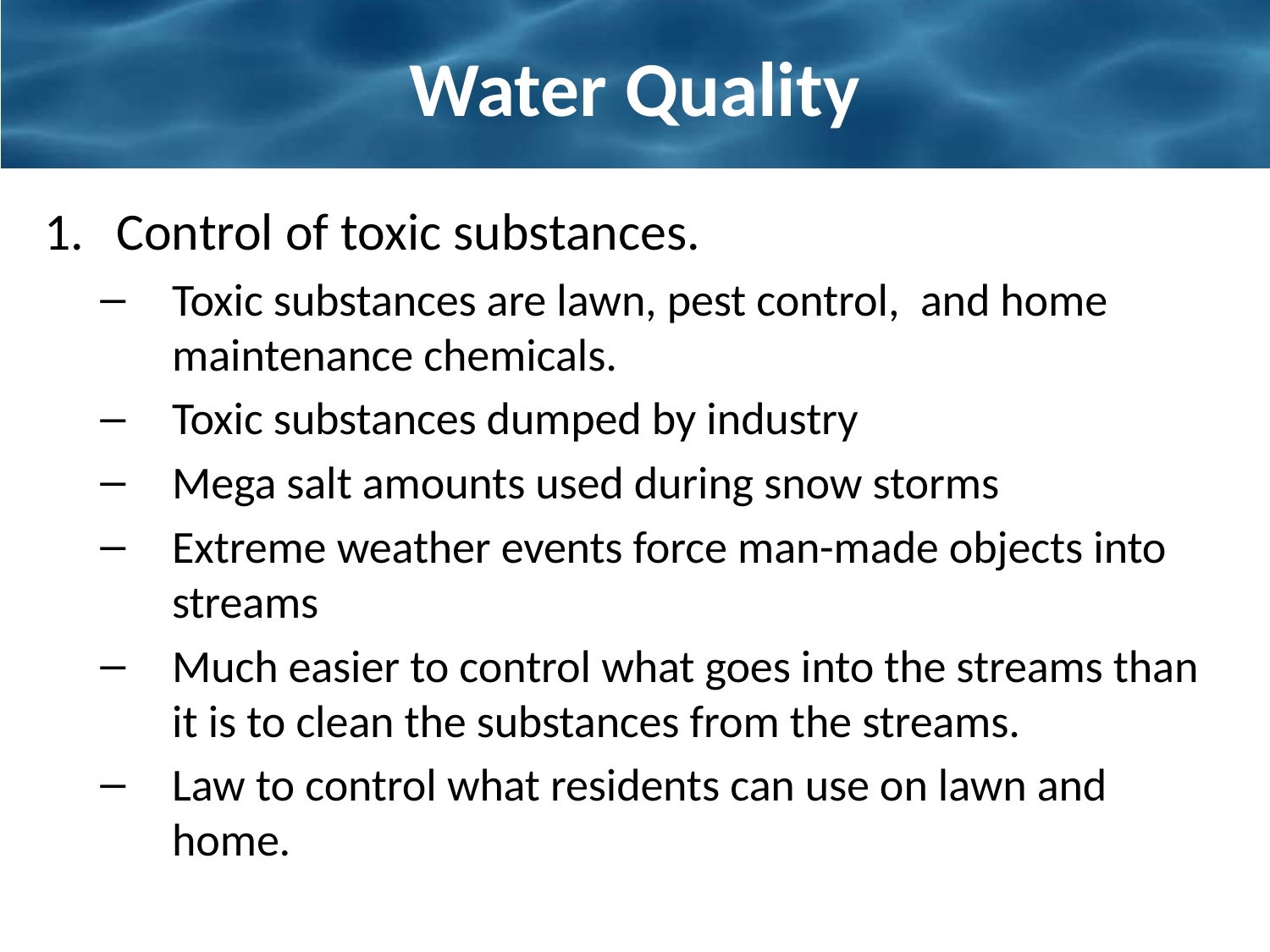

# Water Quality
Control of toxic substances.
Toxic substances are lawn, pest control,  and home maintenance chemicals.
Toxic substances dumped by industry
Mega salt amounts used during snow storms
Extreme weather events force man-made objects into streams
Much easier to control what goes into the streams than it is to clean the substances from the streams.
Law to control what residents can use on lawn and home.